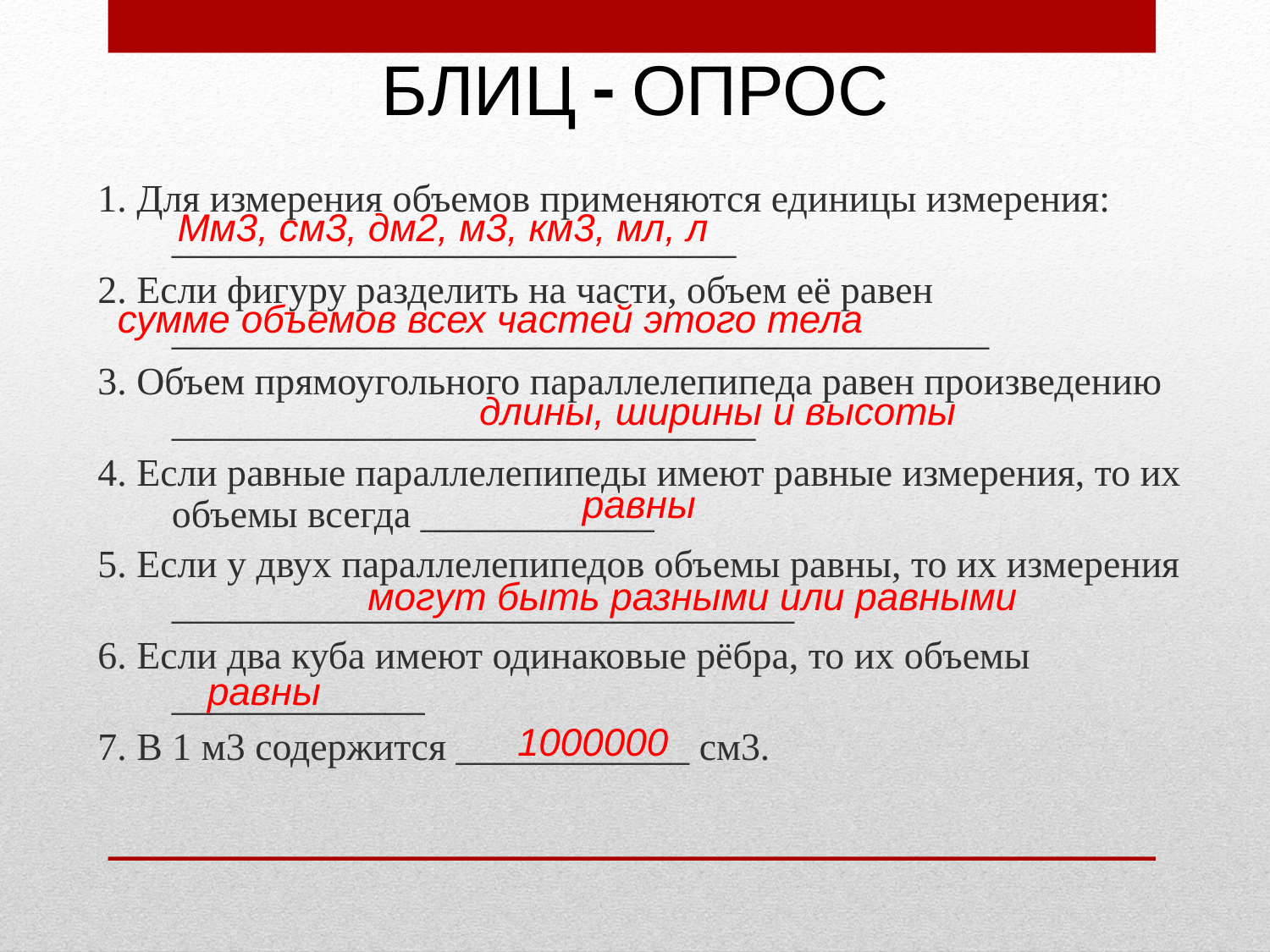

# БЛИЦ – ОПРОС
1. Для измерения объемов применяются единицы измерения: _____________________________
2. Если фигуру разделить на части, объем её равен __________________________________________
3. Объем прямоугольного параллелепипеда равен произведению ______________________________
4. Если равные параллелепипеды имеют равные измерения, то их объемы всегда ____________
5. Если у двух параллелепипедов объемы равны, то их измерения ________________________________
6. Если два куба имеют одинаковые рёбра, то их объемы _____________
7. В 1 м3 содержится ____________ см3.
Мм3, см3, дм2, м3, км3, мл, л
сумме объемов всех частей этого тела
длины, ширины и высоты
равны
могут быть разными или равными
равны
1000000